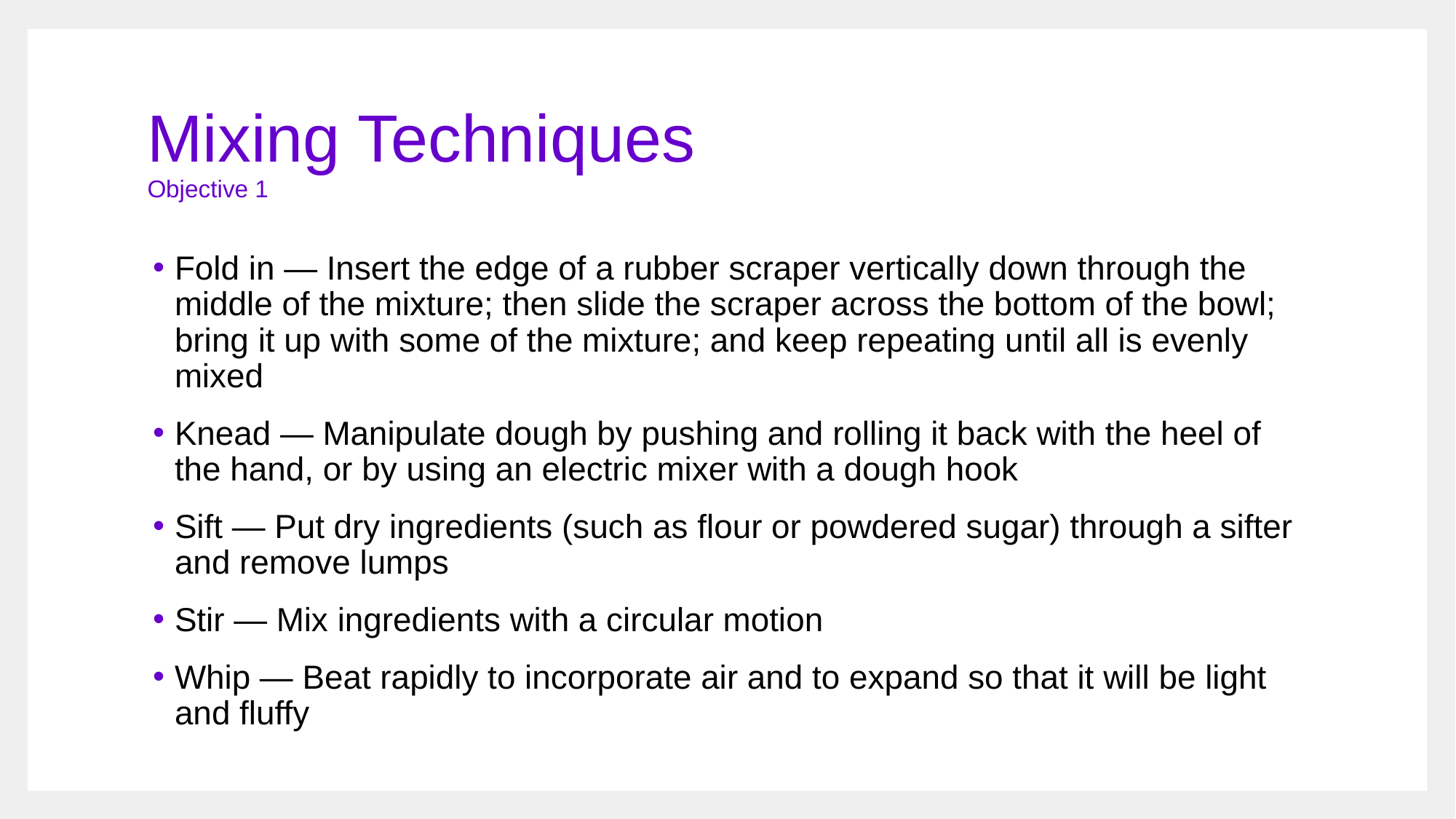

# Mixing Techniques Objective 1
Fold in — Insert the edge of a rubber scraper vertically down through the middle of the mixture; then slide the scraper across the bottom of the bowl; bring it up with some of the mixture; and keep repeating until all is evenly mixed
Knead — Manipulate dough by pushing and rolling it back with the heel of the hand, or by using an electric mixer with a dough hook
Sift — Put dry ingredients (such as flour or powdered sugar) through a sifter and remove lumps
Stir — Mix ingredients with a circular motion
Whip — Beat rapidly to incorporate air and to expand so that it will be light and fluffy